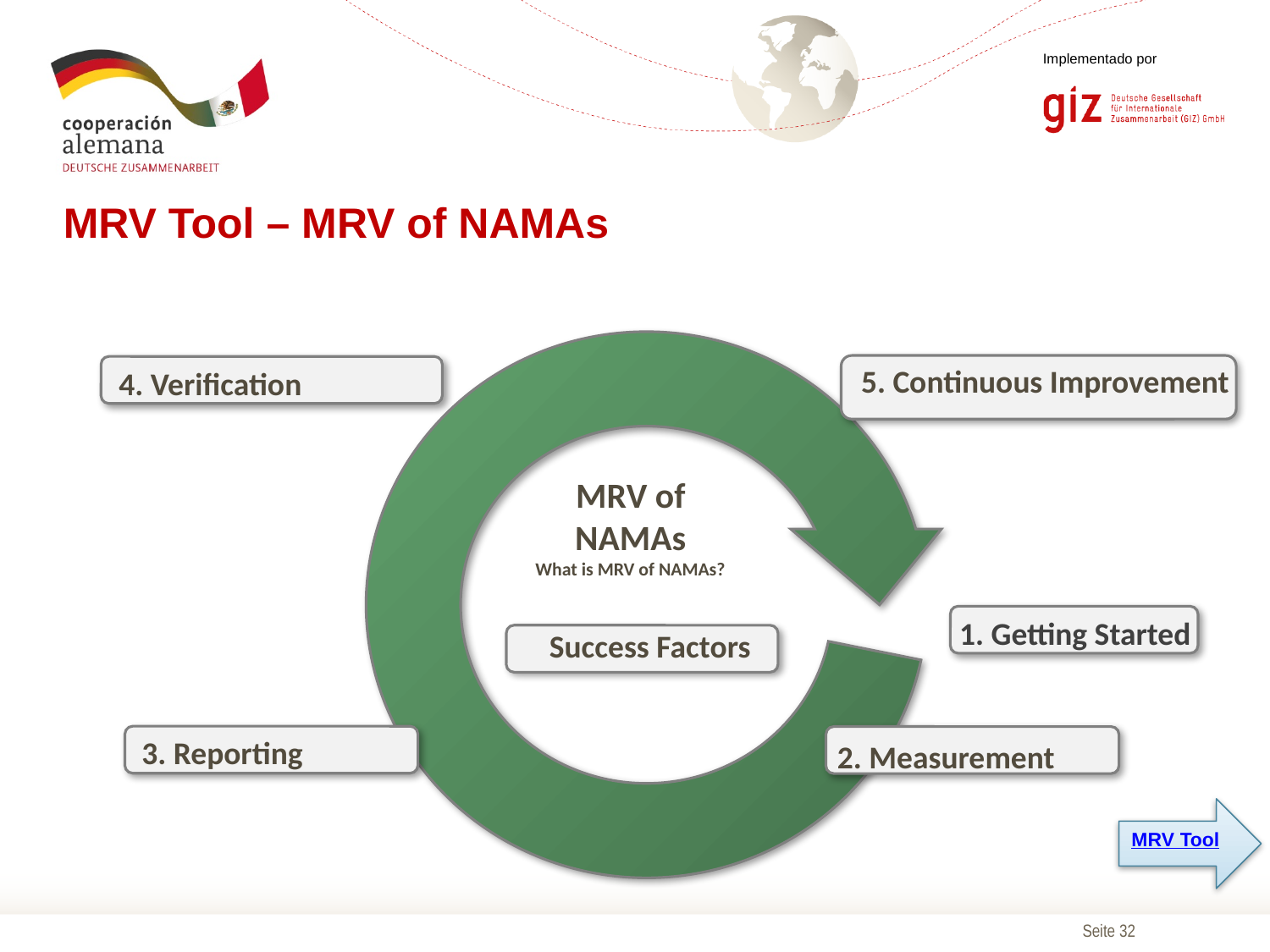

MRV Tool – MRV of NAMAs

5. Continuous Improvement

4. Verification
MRV of NAMAs
What is MRV of NAMAs?

1. Getting Started
Success Factors

3. Reporting

2. Measurement
MRV Tool